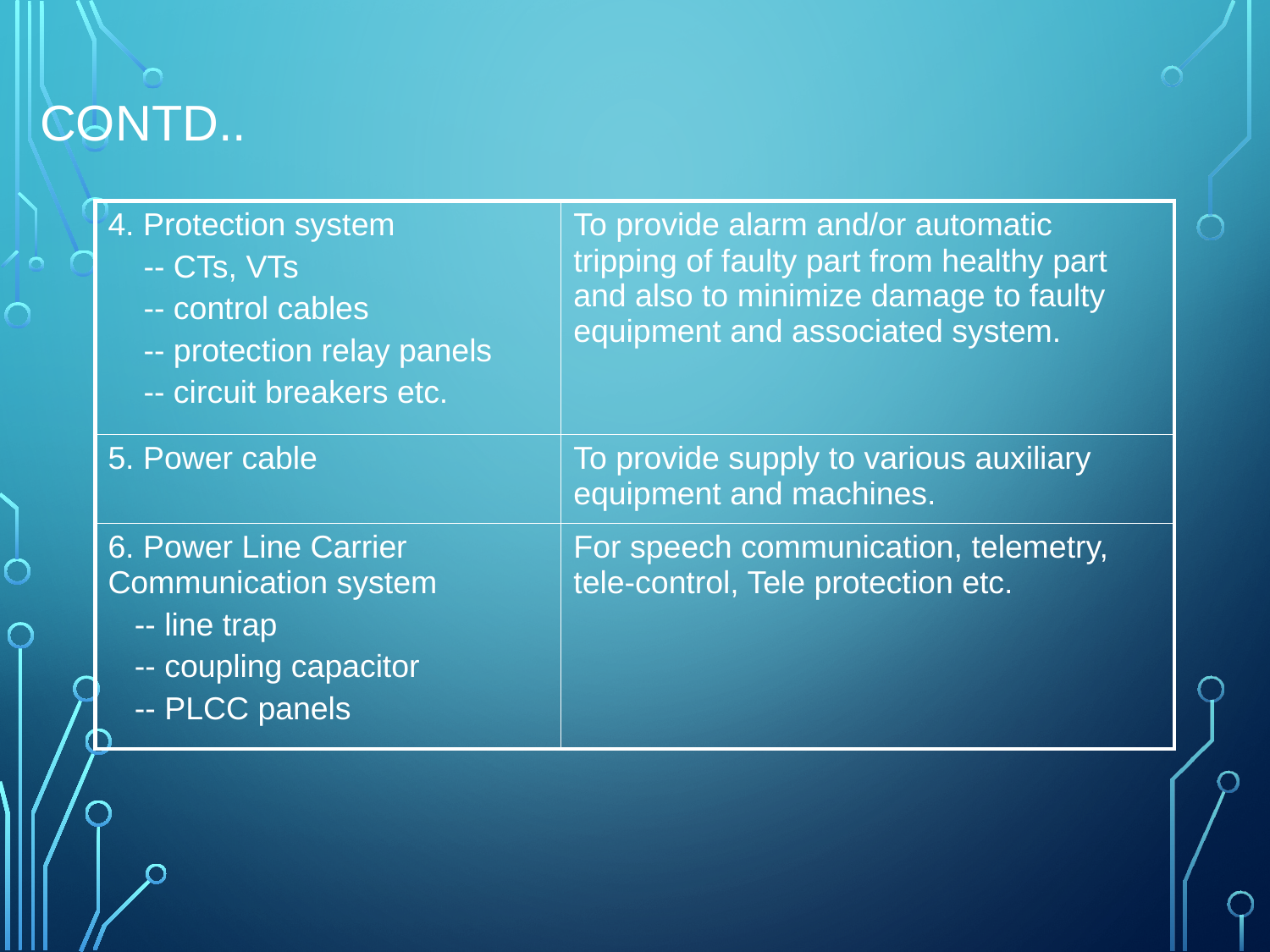

# Contd..
| 4. Protection system -- CTs, VTs -- control cables -- protection relay panels -- circuit breakers etc. | To provide alarm and/or automatic tripping of faulty part from healthy part and also to minimize damage to faulty equipment and associated system. |
| --- | --- |
| 5. Power cable | To provide supply to various auxiliary equipment and machines. |
| 6. Power Line Carrier Communication system -- line trap -- coupling capacitor -- PLCC panels | For speech communication, telemetry, tele-control, Tele protection etc. |